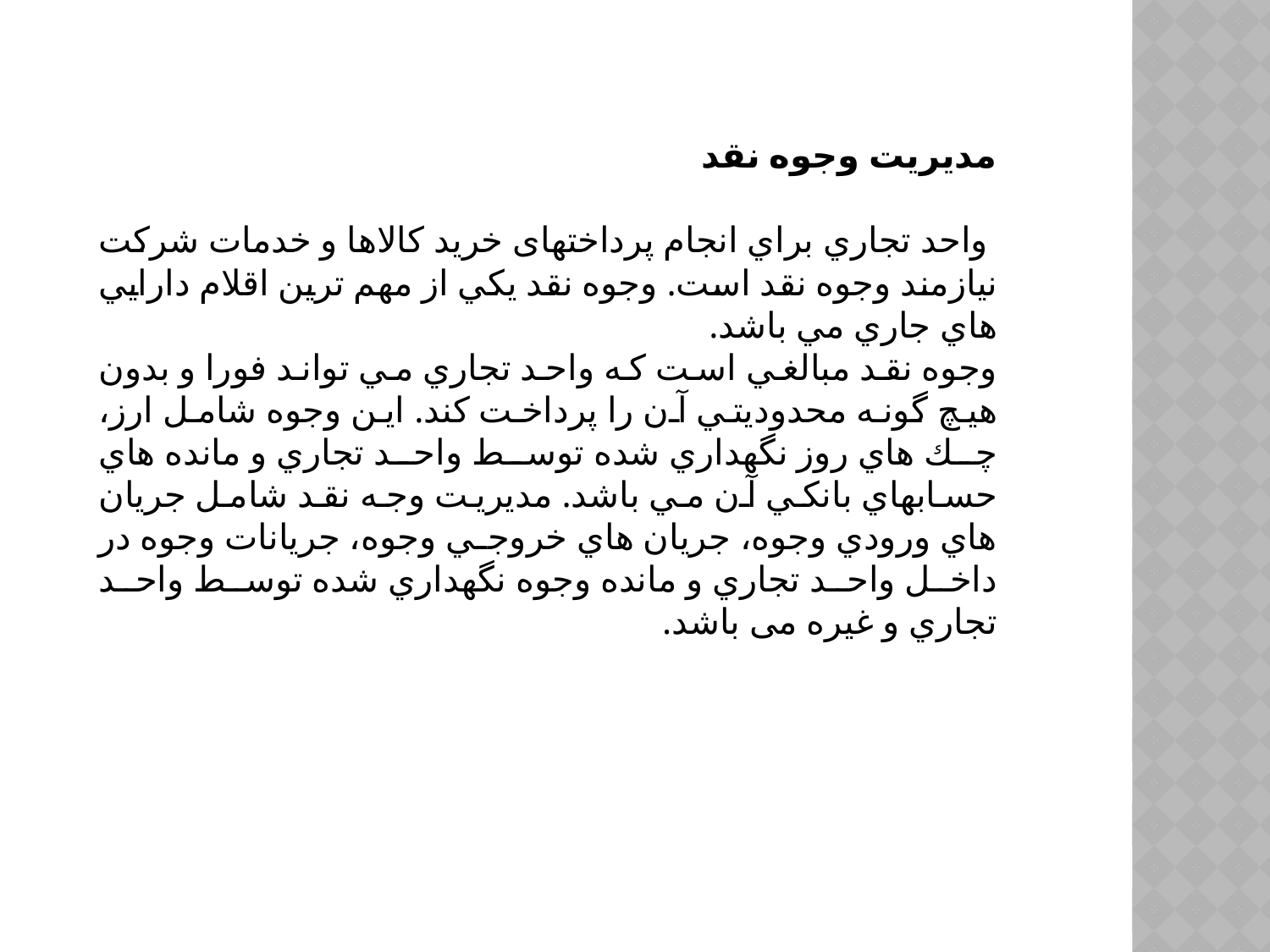

مدیریت وجوه نقد

 واحد تجاري براي انجام پرداخت­های خرید کالاها و خدمات شركت نيازمند وجوه نقد است. وجوه نقد يكي از مهم ترين اقلام دارايي هاي جاري مي باشد.
وجوه نقد مبالغي است كه واحد تجاري مي تواند فورا و بدون هيچ گونه محدوديتي آن را پرداخت کند. اين وجوه شامل ارز، چك هاي روز نگهداري شده توسط واحد تجاري و مانده هاي حسابهاي بانكي آن مي باشد. مديريت وجه نقد شامل جريان هاي ورودي وجوه، جريان هاي خروجي وجوه، جريانات وجوه در داخل واحد تجاري و مانده وجوه نگهداري شده توسط واحد تجاري و غیره می باشد.